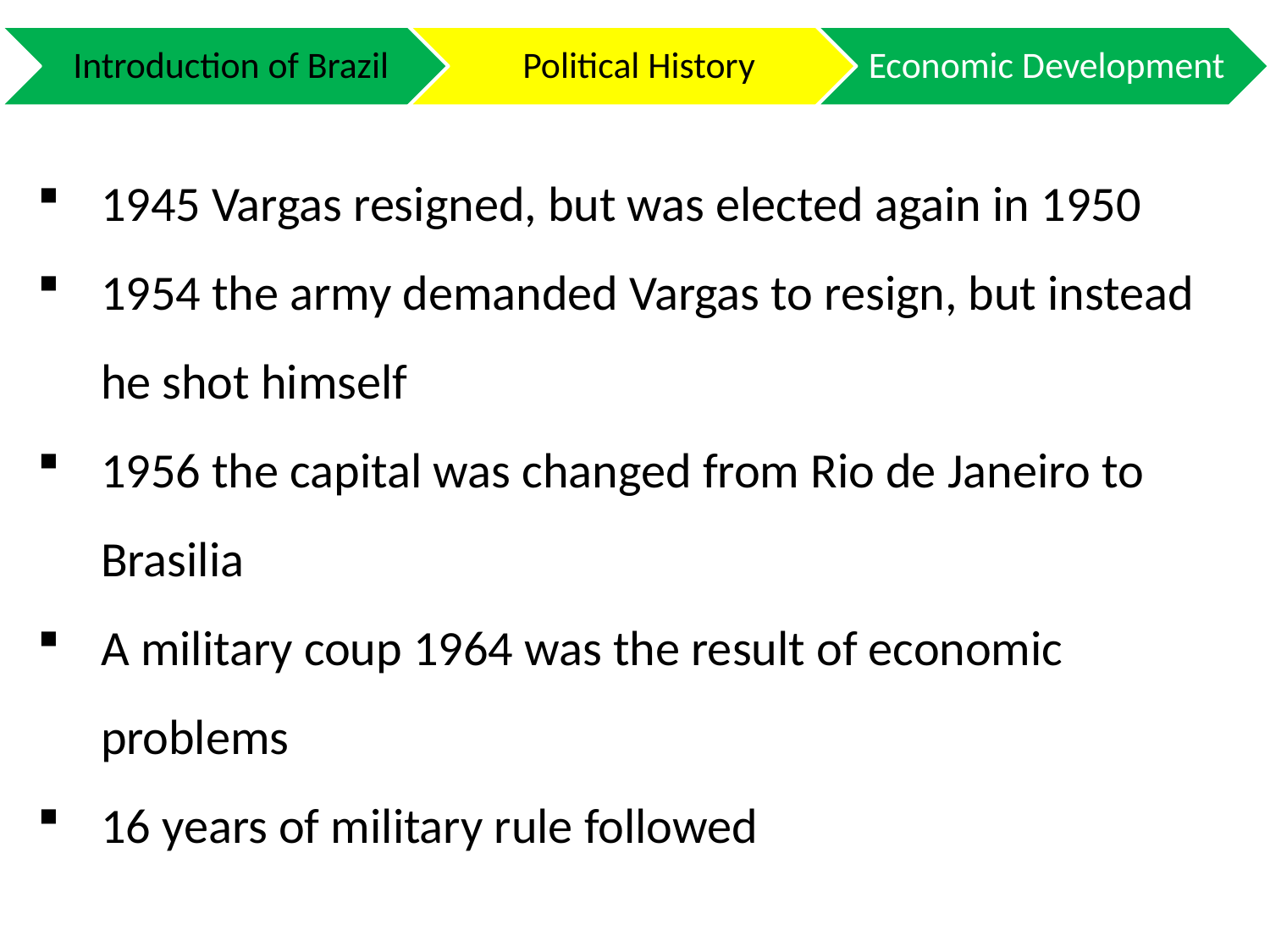

Introduction of Brazil
Political History
Economic Development
1945 Vargas resigned, but was elected again in 1950
1954 the army demanded Vargas to resign, but instead he shot himself
1956 the capital was changed from Rio de Janeiro to Brasilia
A military coup 1964 was the result of economic problems
16 years of military rule followed